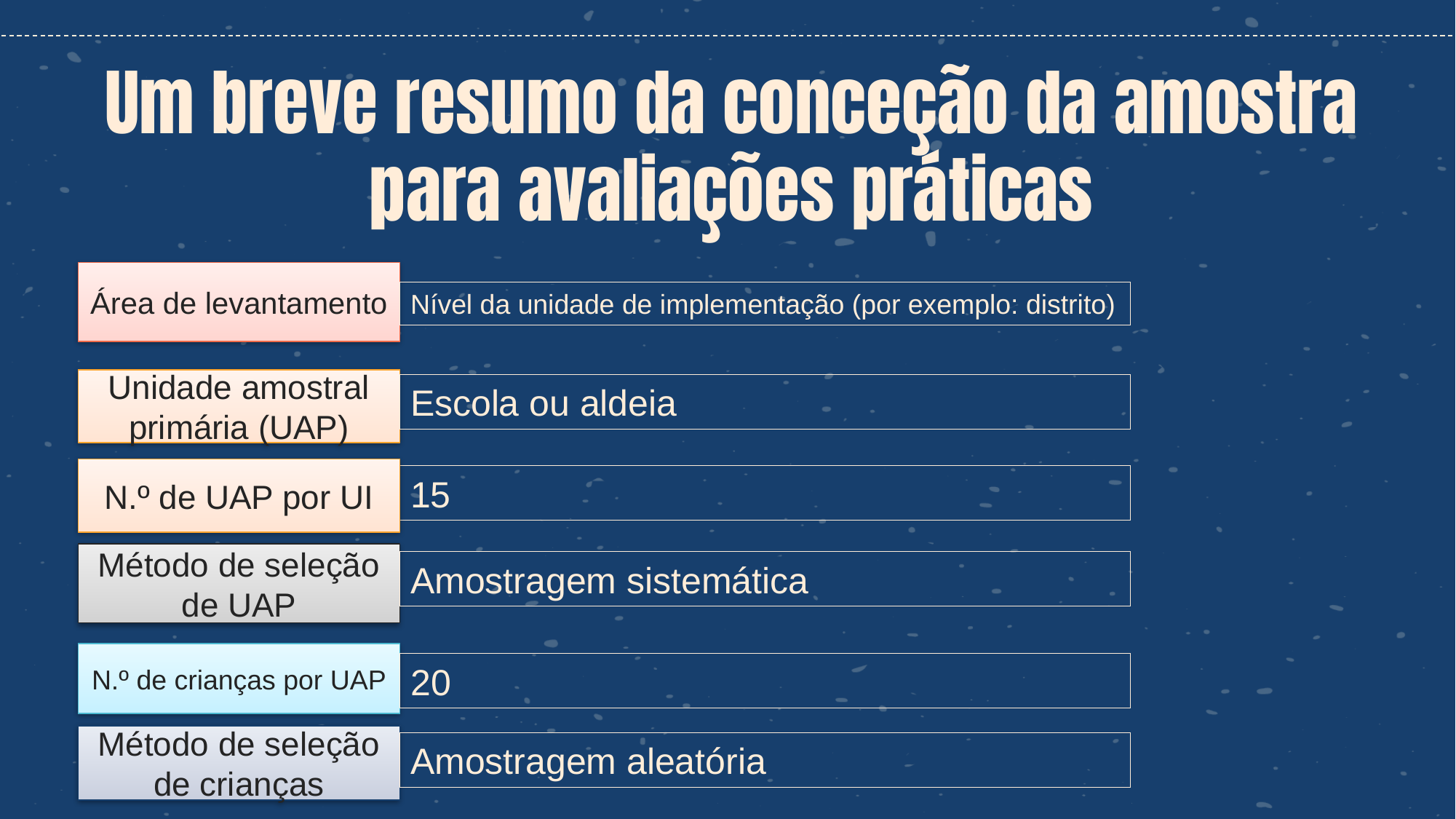

# Um breve resumo da conceção da amostra para avaliações práticas
Área de levantamento
Nível da unidade de implementação (por exemplo: distrito)
Unidade amostral primária (UAP)
Escola ou aldeia
N.º de UAP por UI
15
Método de seleção de UAP
Amostragem sistemática
N.º de crianças por UAP
20
Método de seleção de crianças
Amostragem aleatória